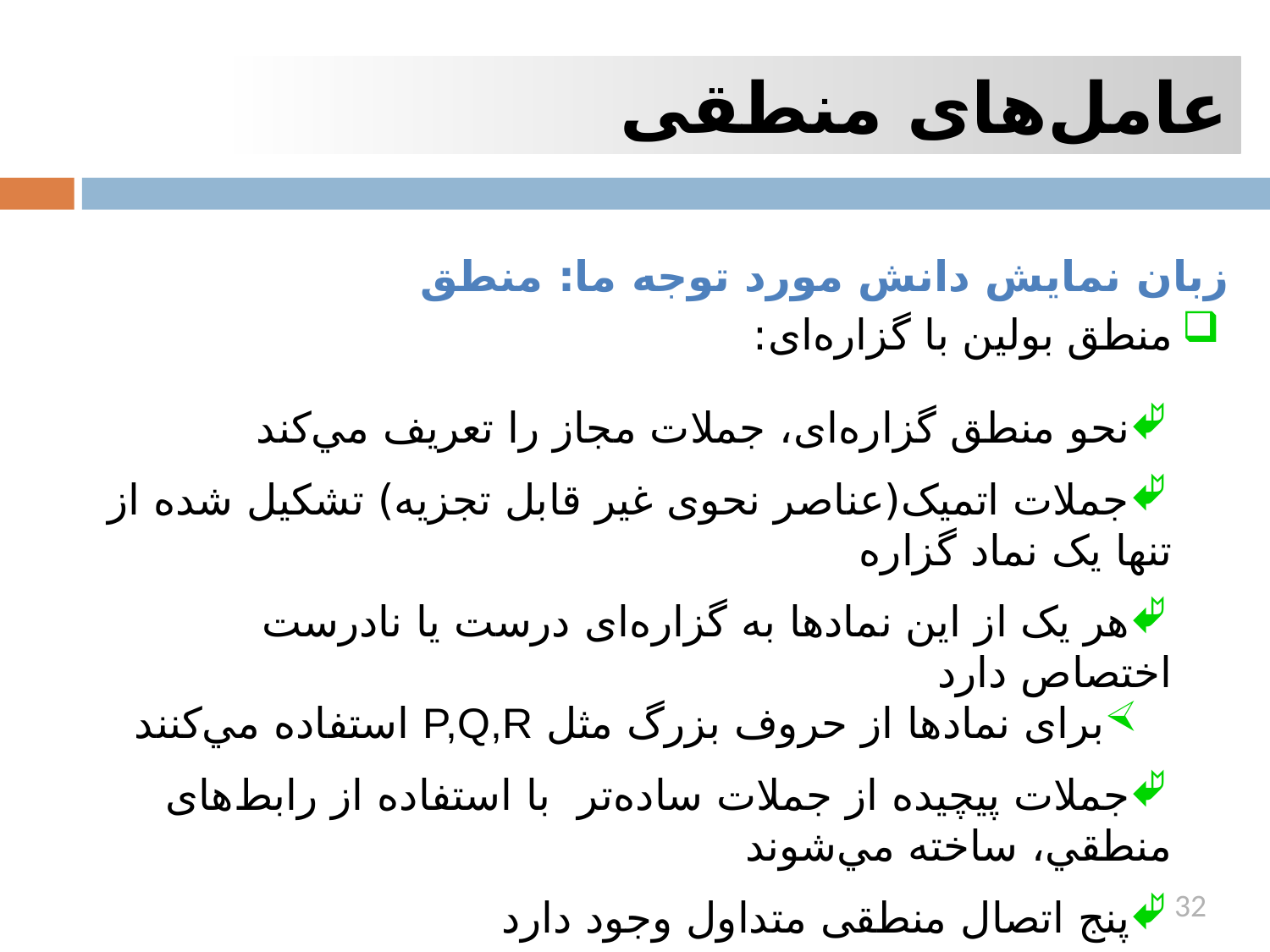

عامل‌های منطقی
زبان‌ نمایش دانش مورد توجه ما: منطق
منطق بولین با گزاره‌ای:
نحو منطق گزاره‌ای، جملات مجاز را تعريف مي‌کند
جملات اتميک(عناصر نحوی غير قابل تجزیه) تشکيل شده از تنها يک نماد گزاره
هر يک از اين نمادها به گزاره‌ای درست يا نادرست اختصاص دارد
برای نمادها از حروف بزرگ مثل P,Q,R استفاده مي‌کنند
جملات پيچيده از جملات ساده‌تر  با استفاده از رابط‌های منطقي، ساخته مي‌شوند
پنج اتصال منطقی متداول وجود دارد

32